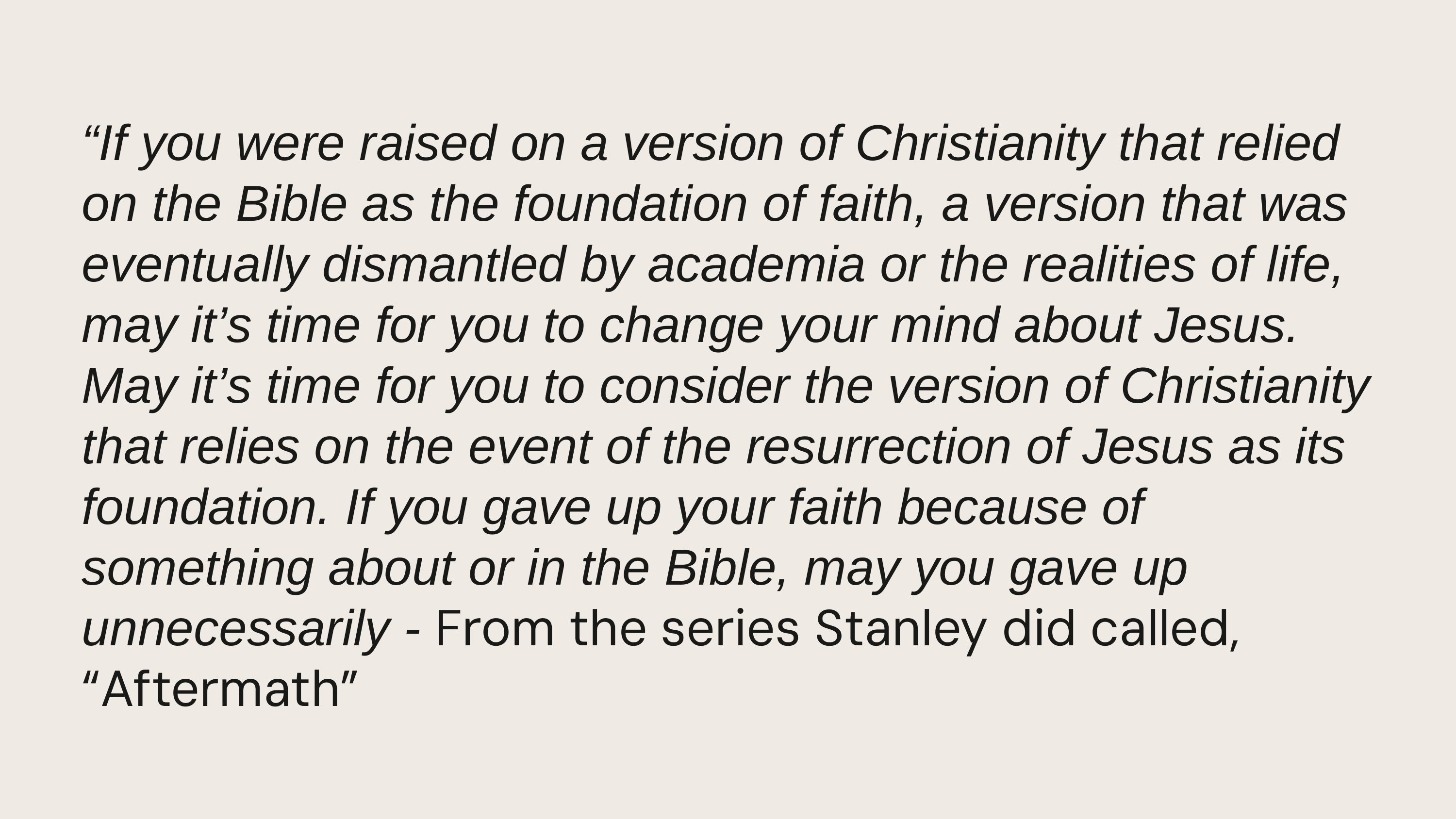

“If you were raised on a version of Christianity that relied on the Bible as the foundation of faith, a version that was eventually dismantled by academia or the realities of life, may it’s time for you to change your mind about Jesus. May it’s time for you to consider the version of Christianity that relies on the event of the resurrection of Jesus as its foundation. If you gave up your faith because of something about or in the Bible, may you gave up unnecessarily - From the series Stanley did called, “Aftermath”